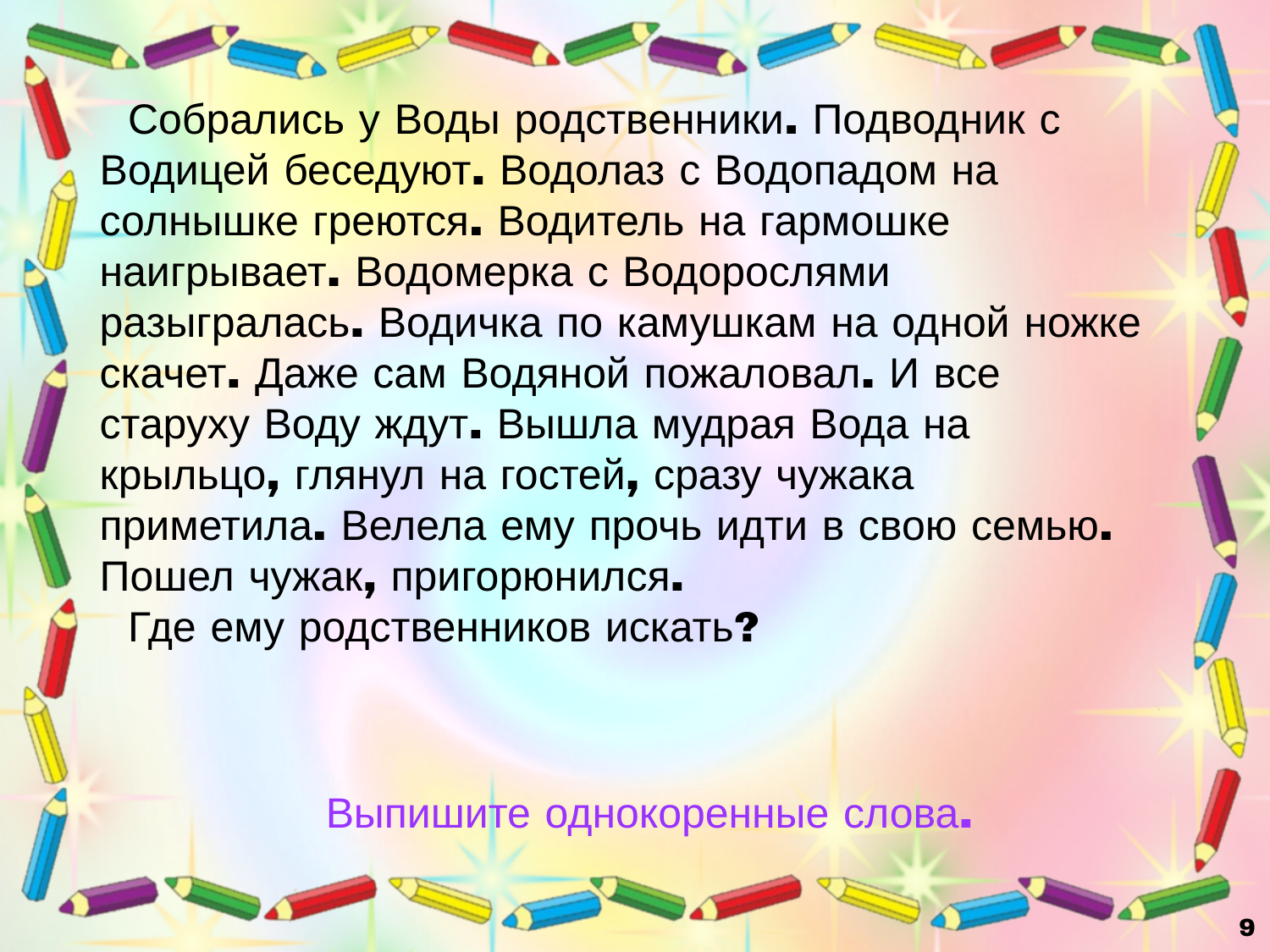

Собрались у Воды родственники. Подводник с Водицей беседуют. Водолаз с Водопадом на солнышке греются. Водитель на гармошке наигрывает. Водомерка с Водорослями разыгралась. Водичка по камушкам на одной ножке скачет. Даже сам Водяной пожаловал. И все старуху Воду ждут. Вышла мудрая Вода на крыльцо, глянул на гостей, сразу чужака приметила. Велела ему прочь идти в свою семью. Пошел чужак, пригорюнился.
  Где ему родственников искать?
Выпишите однокоренные слова.
9